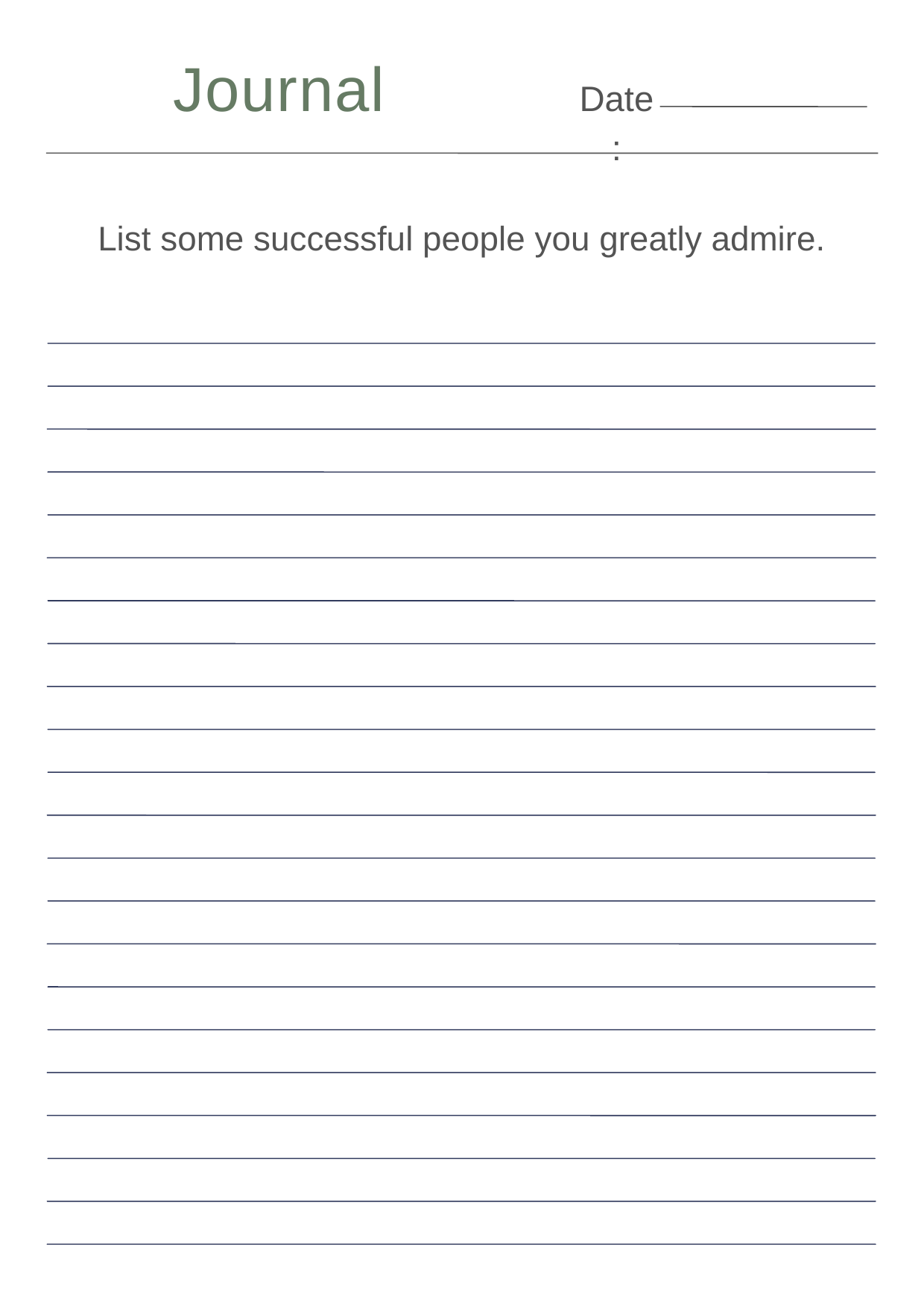

Journal
Date:

List some successful people you greatly admire.